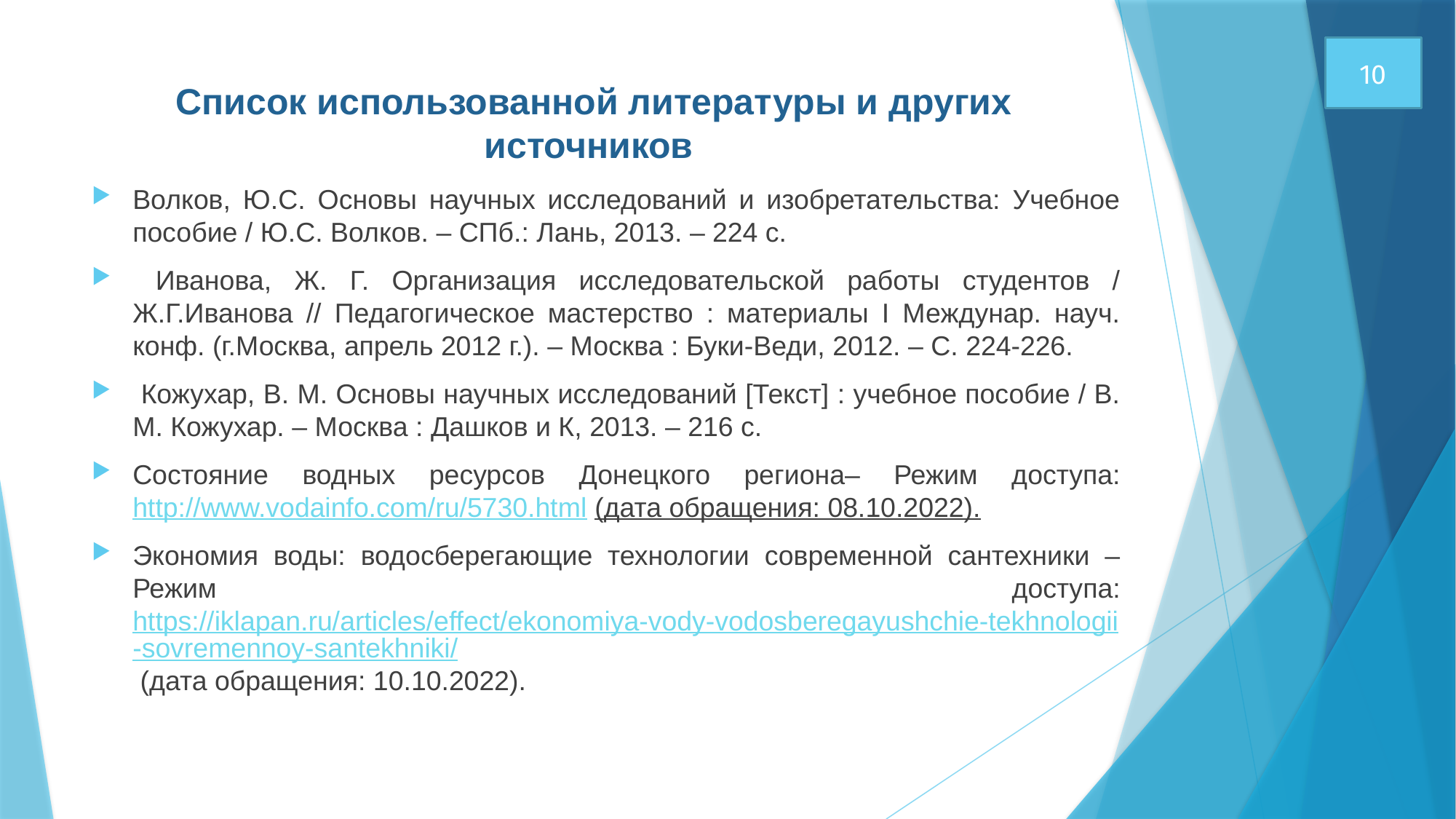

10
# Список использованной литературы и других источников
Волков, Ю.С. Основы научных исследований и изобретательства: Учебное пособие / Ю.С. Волков. – СПб.: Лань, 2013. – 224 c.
 Иванова, Ж. Г. Организация исследовательской работы студентов / Ж.Г.Иванова // Педагогическое мастерство : материалы I Междунар. науч. конф. (г.Москва, апрель 2012 г.). – Москва : Буки-Веди, 2012. – С. 224-226.
 Кожухар, В. М. Основы научных исследований [Текст] : учебное пособие / В. М. Кожухар. – Москва : Дашков и К, 2013. – 216 c.
Состояние водных ресурсов Донецкого региона– Режим доступа: http://www.vodainfo.com/ru/5730.html (дата обращения: 08.10.2022).
Экономия воды: водосберегающие технологии современной сантехники – Режим доступа: https://iklapan.ru/articles/effect/ekonomiya-vody-vodosberegayushchie-tekhnologii-sovremennoy-santekhniki/ (дата обращения: 10.10.2022).